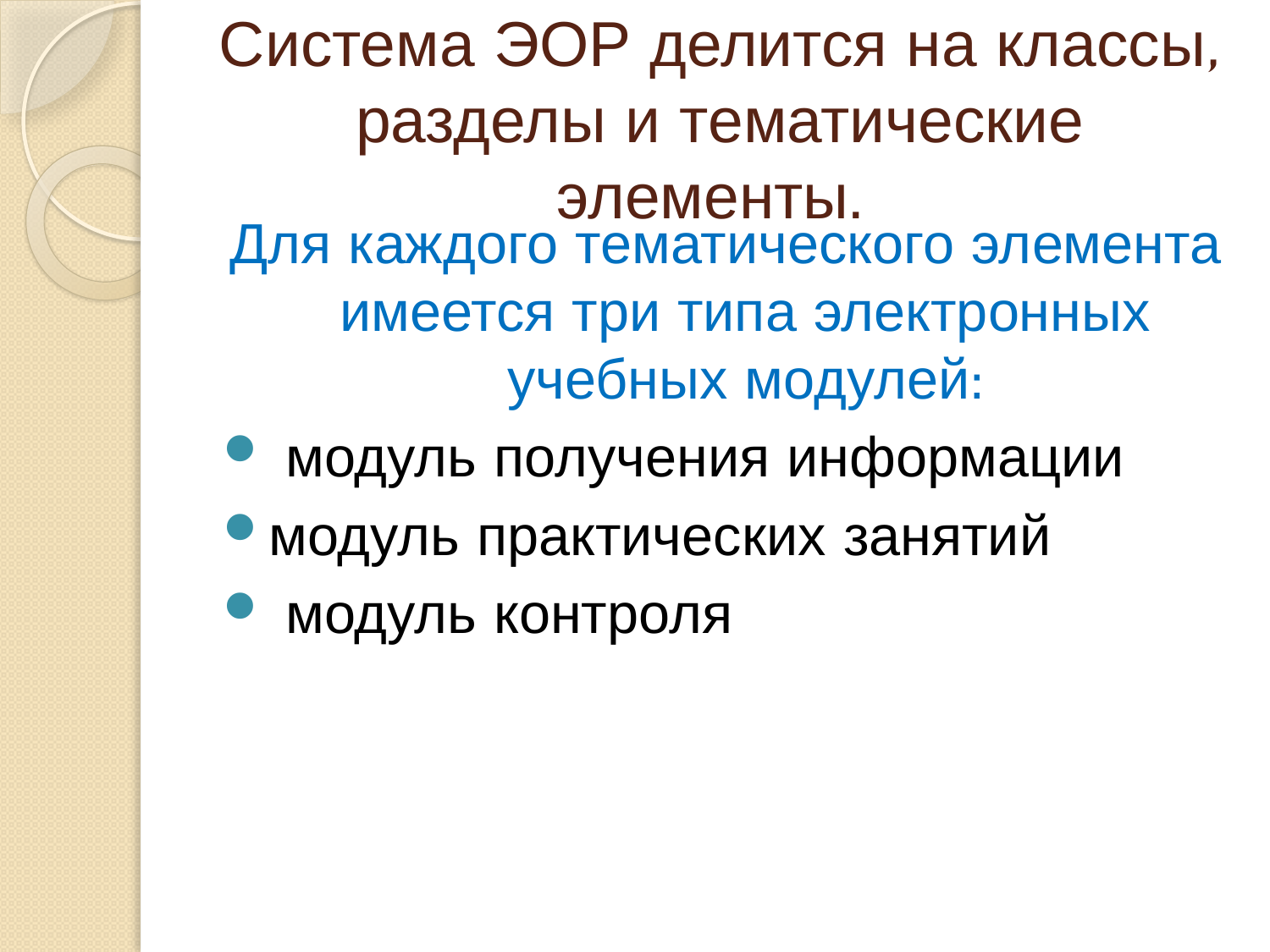

# Система ЭОР делится на классы, разделы и тематические элементы.
Для каждого тематического элемента имеется три типа электронных учебных модулей:
 модуль получения информации
модуль практических занятий
 модуль контроля